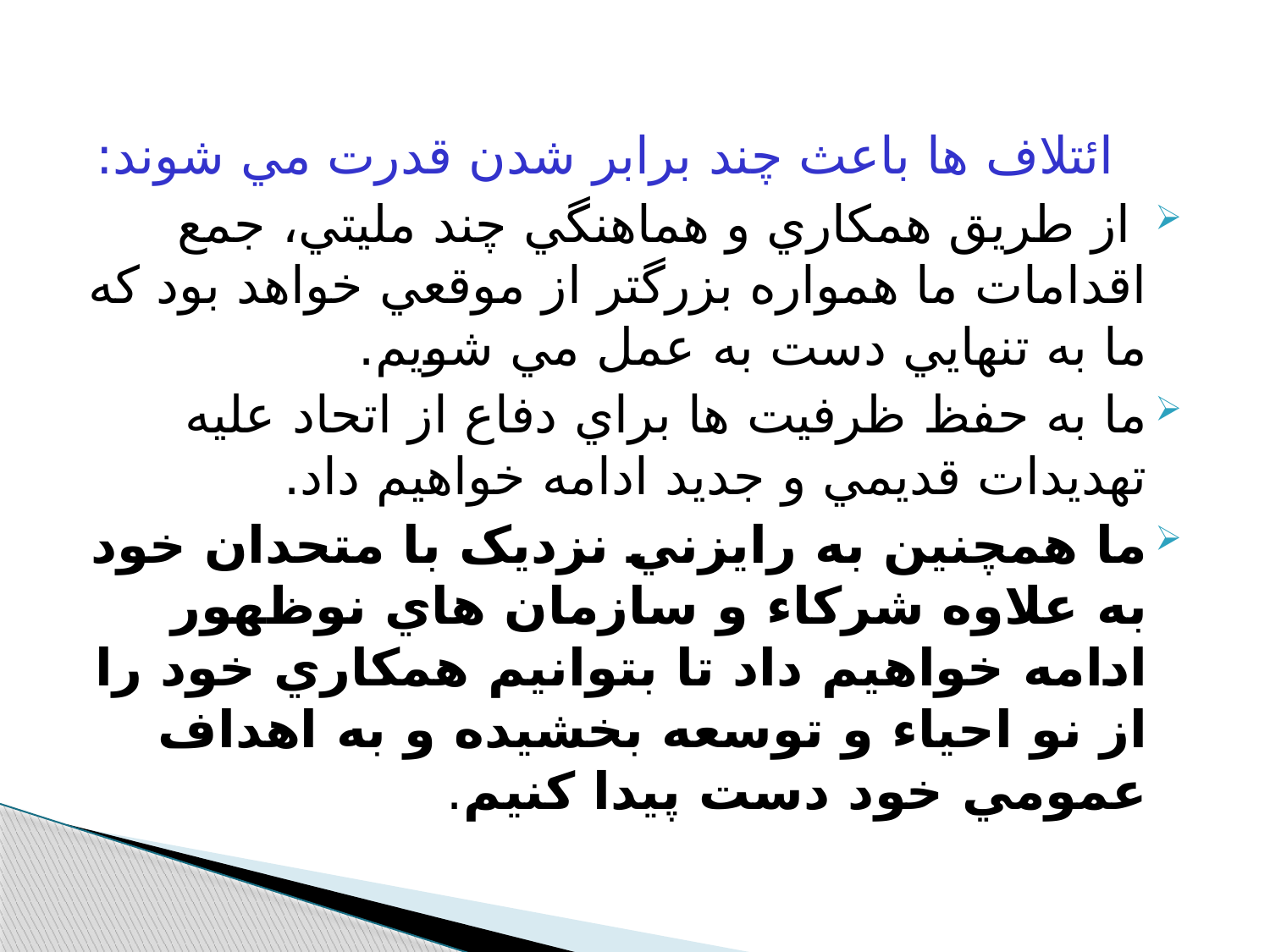

ائتلاف ها باعث چند برابر شدن قدرت مي شوند:
 از طريق همکاري و هماهنگي چند مليتي، جمع اقدامات ما همواره بزرگتر از موقعي خواهد بود که ما به تنهايي دست به عمل مي شويم.
ما به حفظ ظرفيت ها براي دفاع از اتحاد عليه تهديدات قديمي و جديد ادامه خواهيم داد.
ما همچنين به رايزني نزديک با متحدان خود به علاوه شرکاء و سازمان هاي نوظهور ادامه خواهيم داد تا بتوانيم همکاري خود را از نو احياء و توسعه بخشيده و به اهداف عمومي خود دست پيدا کنيم.